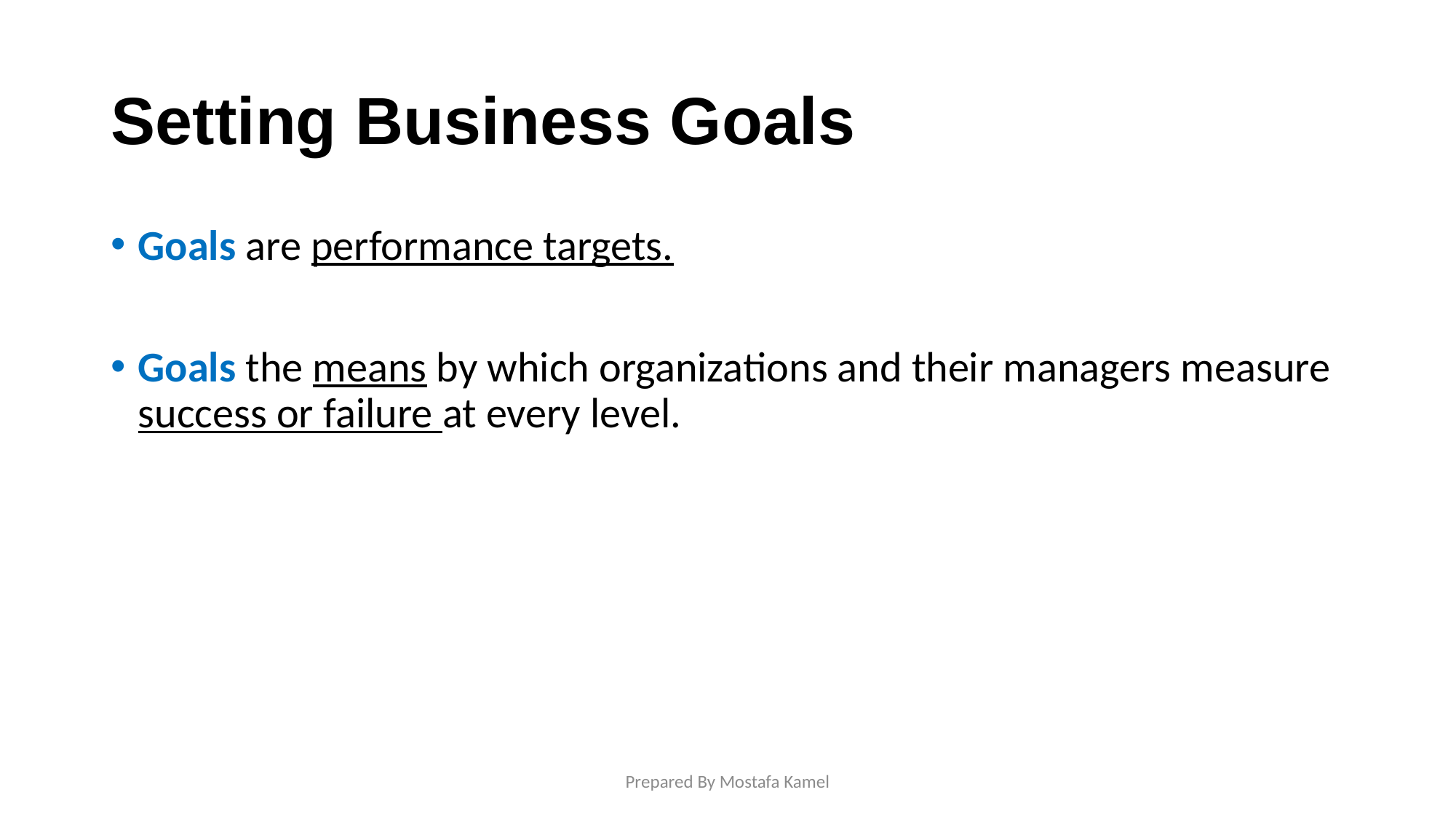

# Setting Business Goals
Goals are performance targets.

Goals the means by which organizations and their managers measure success or failure at every level.
Prepared By Mostafa Kamel